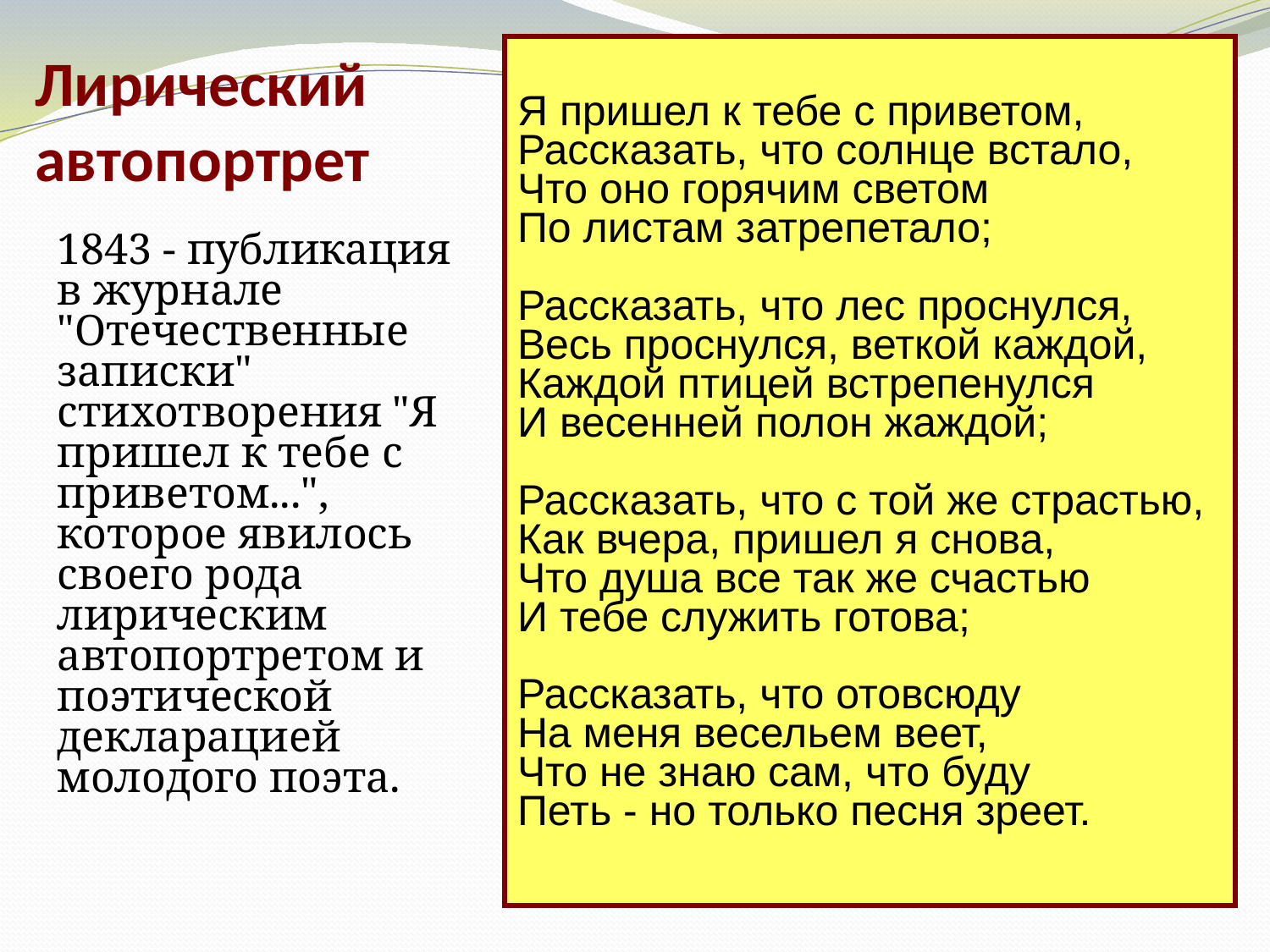

# Лирический автопортрет

Я пришел к тебе с приветом,
Рассказать, что солнце встало,
Что оно горячим светом
По листам затрепетало;

Рассказать, что лес проснулся,
Весь проснулся, веткой каждой,
Каждой птицей встрепенулся
И весенней полон жаждой;

Рассказать, что с той же страстью,
Как вчера, пришел я снова,
Что душа все так же счастью
И тебе служить готова;

Рассказать, что отовсюду
На меня весельем веет,
Что не знаю сам, что буду
Петь - но только песня зреет.
1843 - публикация в журнале "Отечественные записки" стихотворения "Я пришел к тебе с приветом...", которое явилось своего рода лирическим автопортретом и поэтической декларацией молодого поэта.